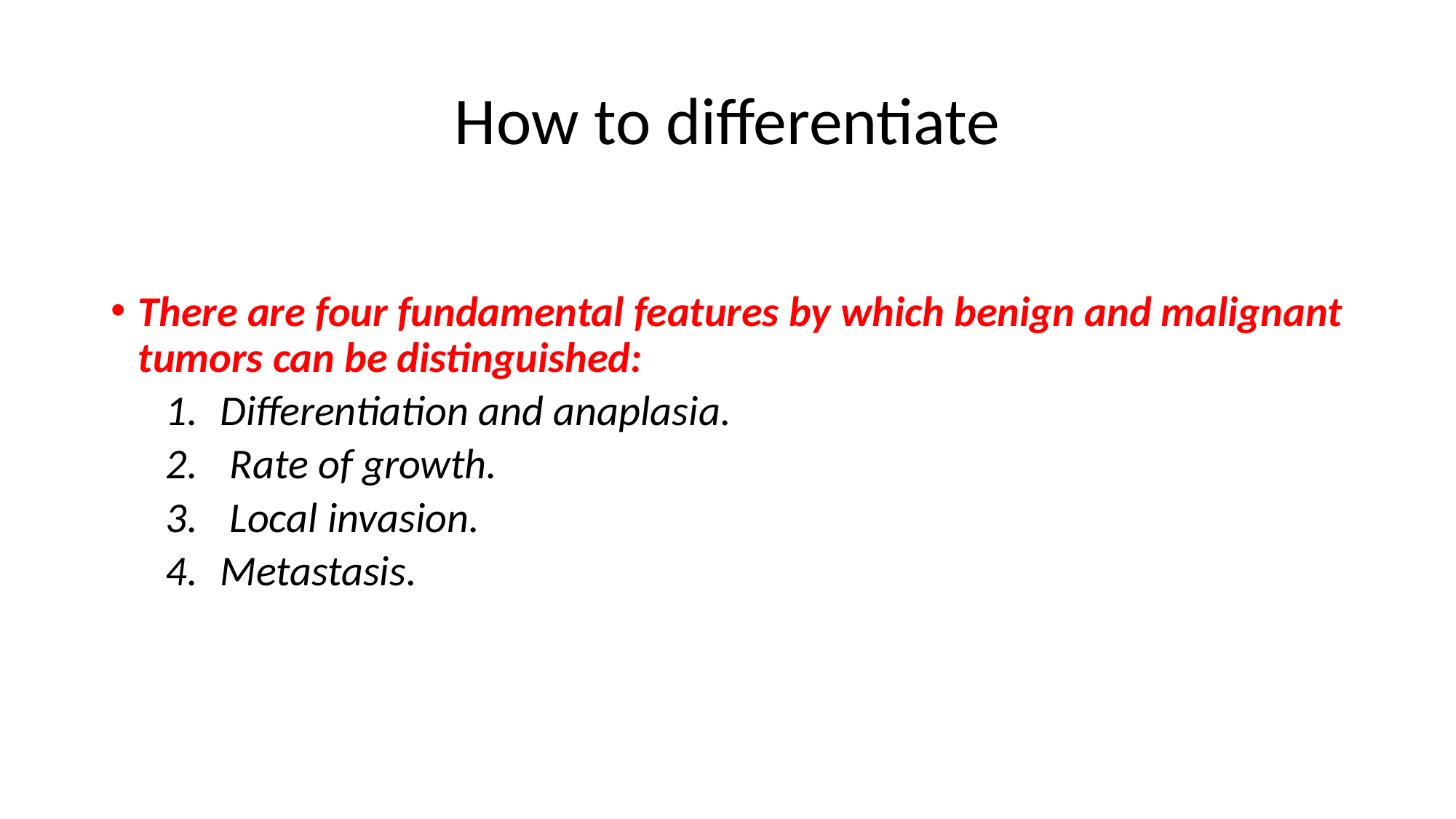

# How to differentiate

There are four fundamental features by which benign and malignant tumors can be distinguished:
Differentiation and anaplasia.
 Rate of growth.
 Local invasion.
Metastasis.